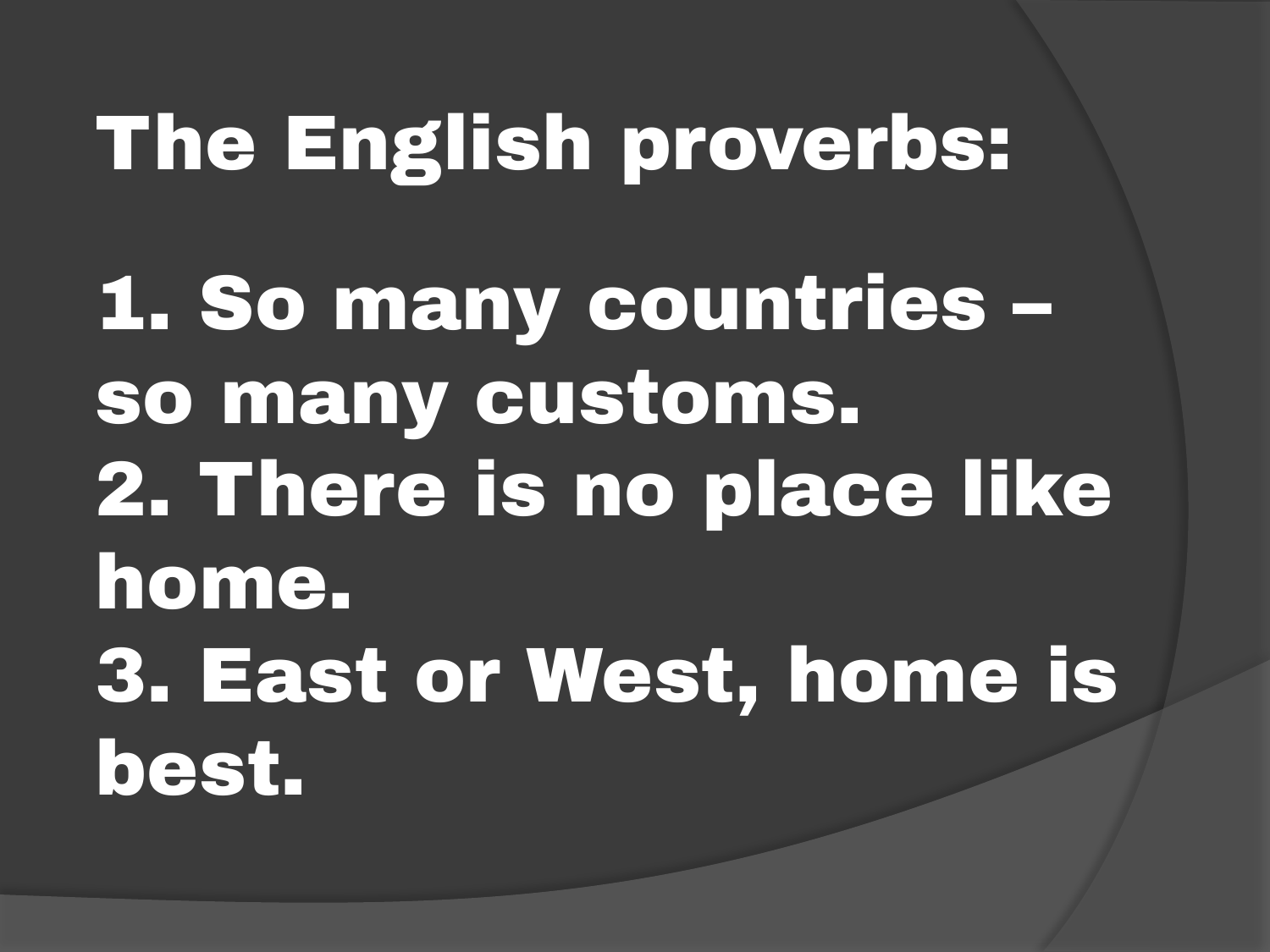

# The English proverbs: 1. So many countries – so many customs. 2. There is no place like home. 3. East or West, home is best.